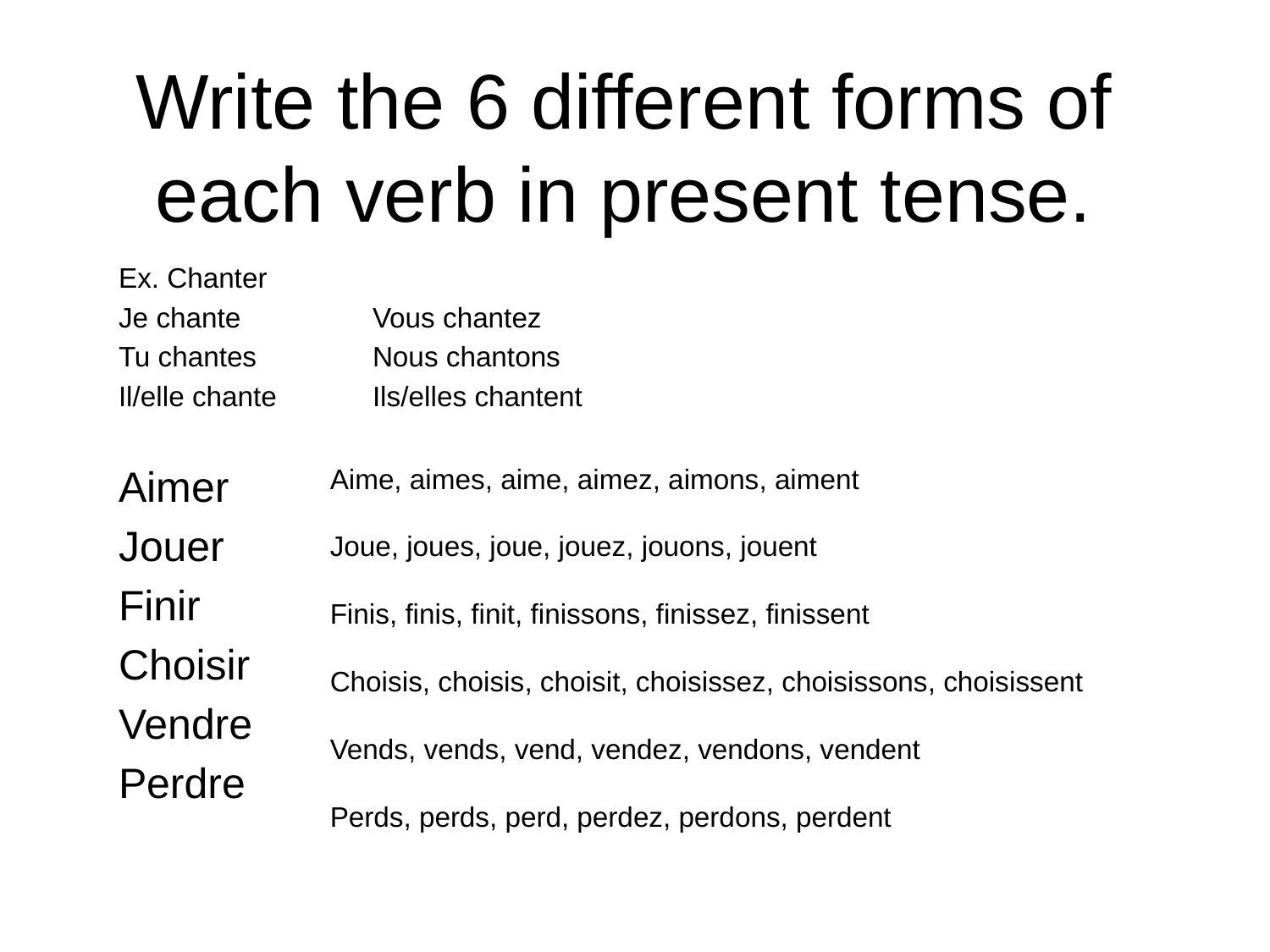

# Write the 6 different forms of each verb in present tense.
Ex. Chanter
Je chante		Vous chantez
Tu chantes	Nous chantons
Il/elle chante	Ils/elles chantent

Aimer
Jouer
Finir
Choisir
Vendre
Perdre
Aime, aimes, aime, aimez, aimons, aiment

Joue, joues, joue, jouez, jouons, jouent

Finis, finis, finit, finissons, finissez, finissent

Choisis, choisis, choisit, choisissez, choisissons, choisissent

Vends, vends, vend, vendez, vendons, vendent

Perds, perds, perd, perdez, perdons, perdent